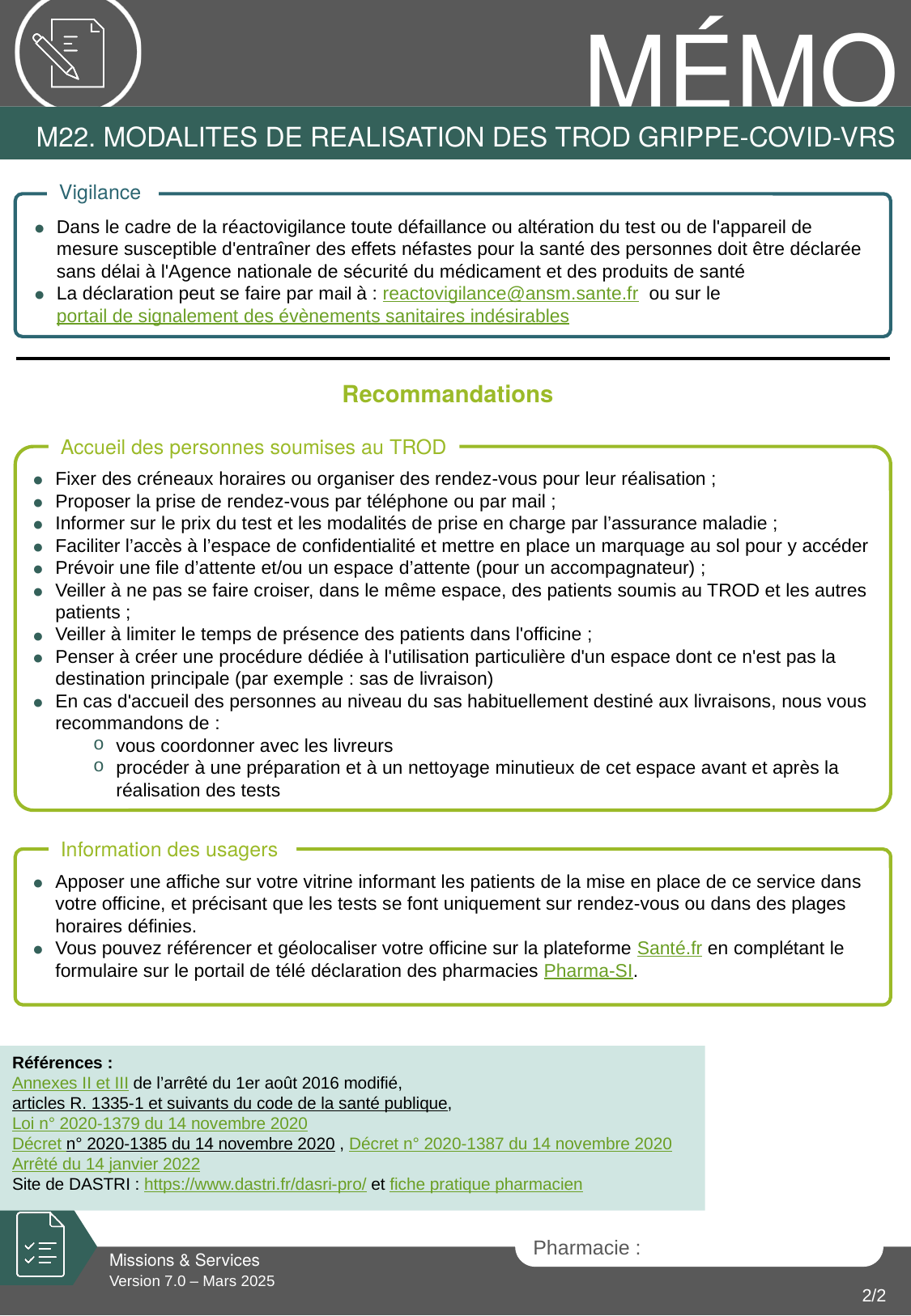

# M22. MODALITES DE REALISATION DES TROD GRIPPE-COVID-VRS
Vigilance

Dans le cadre de la réactovigilance toute défaillance ou altération du test ou de l'appareil de mesure susceptible d'entraîner des effets néfastes pour la santé des personnes doit être déclarée sans délai à l'Agence nationale de sécurité du médicament et des produits de santé
La déclaration peut se faire par mail à : reactovigilance@ansm.sante.fr  ou sur le portail de signalement des évènements sanitaires indésirables
Recommandations
Accueil des personnes soumises au TROD

Fixer des créneaux horaires ou organiser des rendez-vous pour leur réalisation ;
Proposer la prise de rendez-vous par téléphone ou par mail ;
Informer sur le prix du test et les modalités de prise en charge par l’assurance maladie ;
Faciliter l’accès à l’espace de confidentialité et mettre en place un marquage au sol pour y accéder
Prévoir une file d’attente et/ou un espace d’attente (pour un accompagnateur) ;
Veiller à ne pas se faire croiser, dans le même espace, des patients soumis au TROD et les autres patients ;
Veiller à limiter le temps de présence des patients dans l'officine ;
Penser à créer une procédure dédiée à l'utilisation particulière d'un espace dont ce n'est pas la destination principale (par exemple : sas de livraison)
En cas d'accueil des personnes au niveau du sas habituellement destiné aux livraisons, nous vous recommandons de :
vous coordonner avec les livreurs
procéder à une préparation et à un nettoyage minutieux de cet espace avant et après la réalisation des tests
Information des usagers

Apposer une affiche sur votre vitrine informant les patients de la mise en place de ce service dans votre officine, et précisant que les tests se font uniquement sur rendez-vous ou dans des plages horaires définies.
Vous pouvez référencer et géolocaliser votre officine sur la plateforme Santé.fr en complétant le formulaire sur le portail de télé déclaration des pharmacies Pharma-SI.
Références :
Annexes II et III de l’arrêté du 1er août 2016 modifié,
articles R. 1335-1 et suivants du code de la santé publique,
Loi n° 2020-1379 du 14 novembre 2020
Décret n° 2020-1385 du 14 novembre 2020 , Décret n° 2020-1387 du 14 novembre 2020
Arrêté du 14 janvier 2022
Site de DASTRI : https://www.dastri.fr/dasri-pro/ et fiche pratique pharmacien
2/2